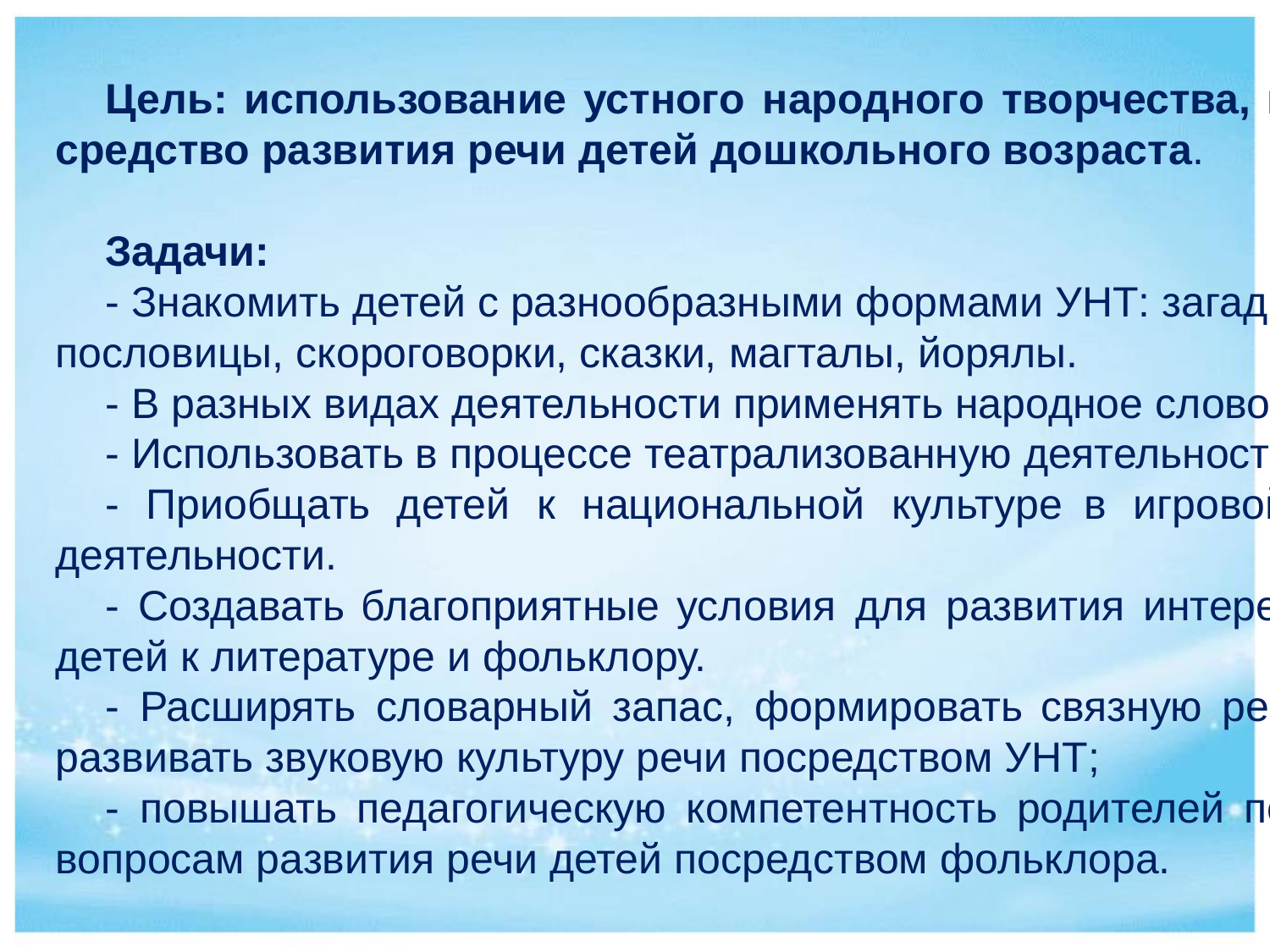

Цель: использование устного народного творчества, как
средство развития речи детей дошкольного возраста.
Задачи:
- Знакомить детей с разнообразными формами УНТ: загадки,
пословицы, скороговорки, сказки, магталы, йорялы.
- В разных видах деятельности применять народное слово.
- Использовать в процессе театрализованную деятельность.
- Приобщать детей к национальной культуре в игровой
деятельности.
- Создавать благоприятные условия для развития интереса
детей к литературе и фольклору.
- Расширять словарный запас, формировать связную речь,
развивать звуковую культуру речи посредством УНТ;
- повышать педагогическую компетентность родителей по
вопросам развития речи детей посредством фольклора.